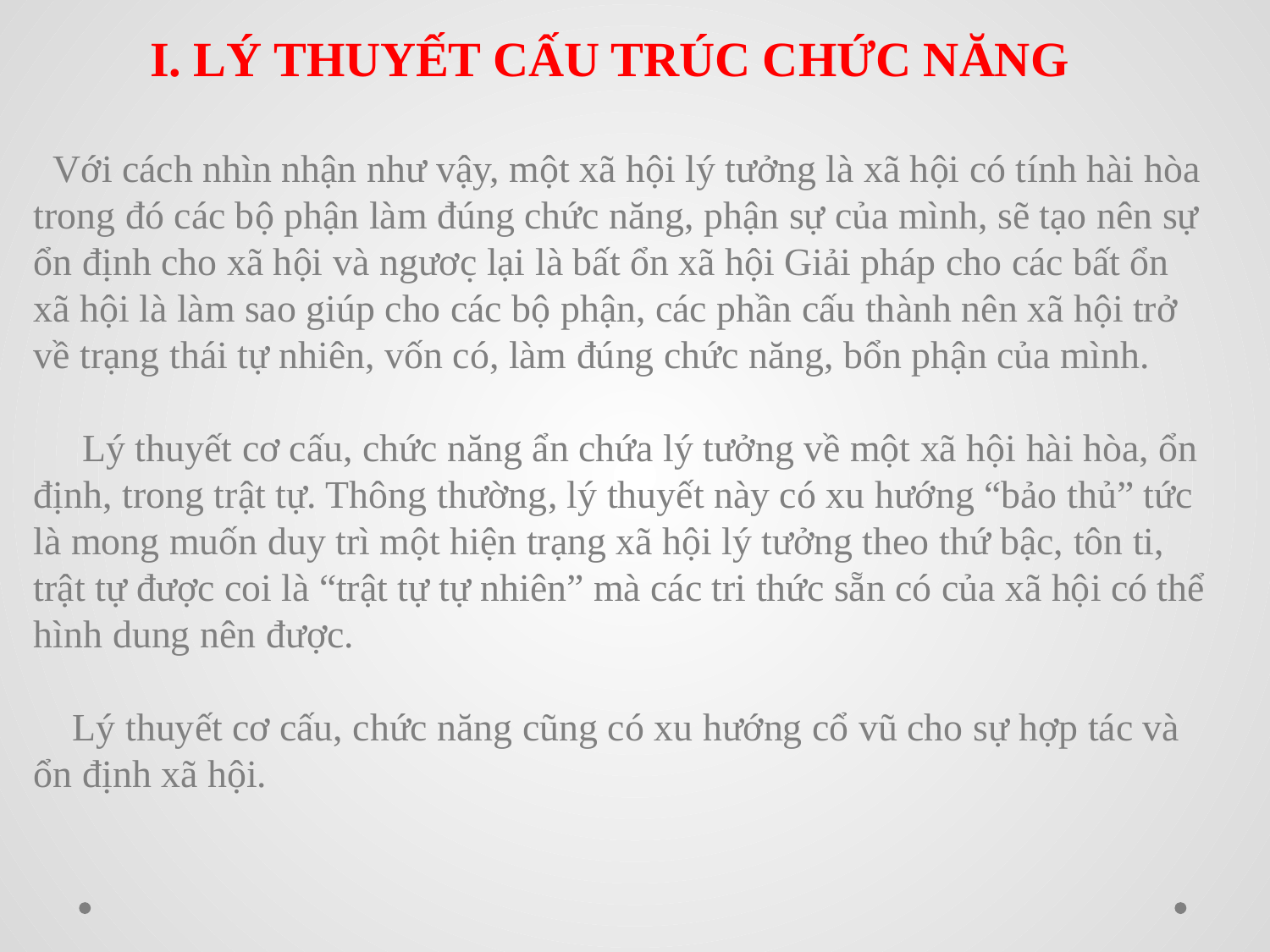

i. Lý thuyết cấu trúc chức năng
  Với cách nhìn nhận như vậy, một xã hội lý tưởng là xã hội có tính hài hòa trong đó các bộ phận làm đúng chức năng, phận sự của mình, sẽ tạo nên sự ổn định cho xã hội và ngươc̣ lại là bất ổn xã hội Giải pháp cho các bất ổn xã hội là làm sao giúp cho các bộ phận, các phần cấu thành nên xã hội trở về trạng thái tự nhiên, vốn có, làm đúng chức năng, bổn phận của mình.
     Lý thuyết cơ cấu, chức năng ẩn chứa lý tưởng về một xã hội hài hòa, ổn định, trong trật tự. Thông thường, lý thuyết này có xu hướng “bảo thủ” tức là mong muốn duy trì một hiện trạng xã hội lý tưởng theo thứ bậc, tôn ti, trật tự được coi là “trật tự tự nhiên” mà các tri thức sẵn có của xã hội có thể hình dung nên được.
    Lý thuyết cơ cấu, chức năng cũng có xu hướng cổ vũ cho sự hợp tác và ổn định xã hội.